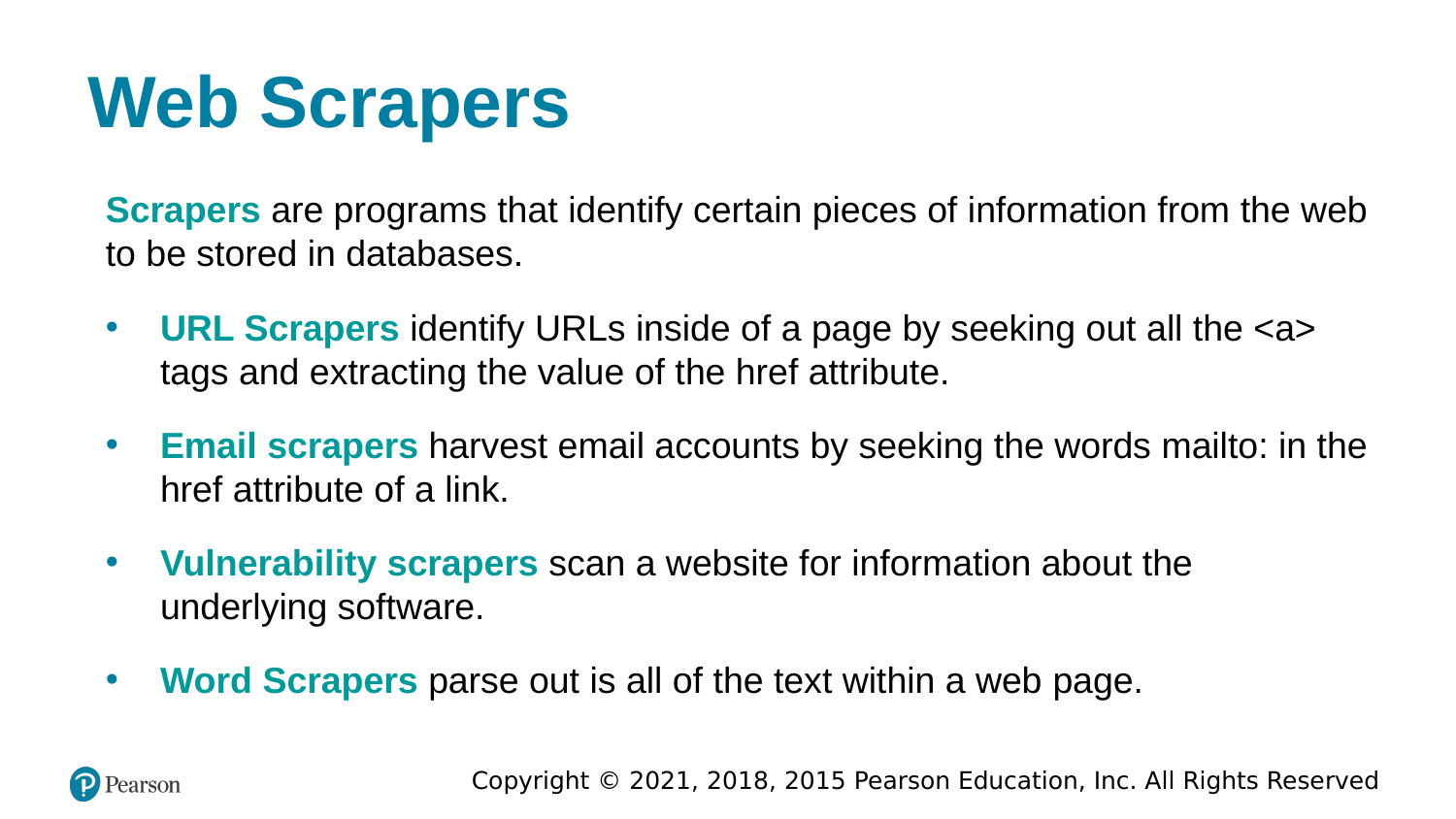

# Web Scrapers
Scrapers are programs that identify certain pieces of information from the web to be stored in databases.
URL Scrapers identify URLs inside of a page by seeking out all the <a> tags and extracting the value of the href attribute.
Email scrapers harvest email accounts by seeking the words mailto: in the href attribute of a link.
Vulnerability scrapers scan a website for information about the underlying software.
Word Scrapers parse out is all of the text within a web page.